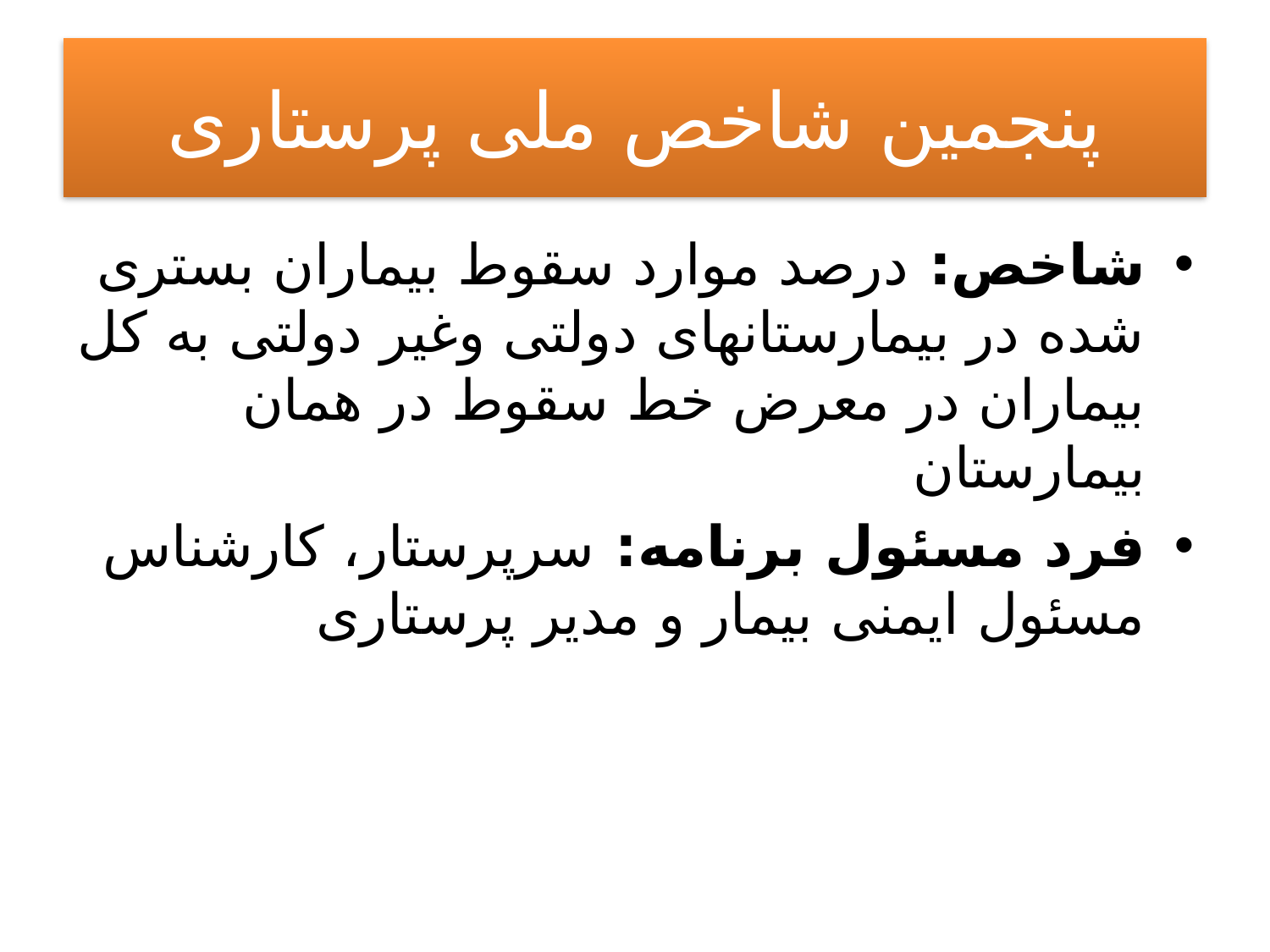

# پنجمین شاخص ملی پرستاری
شاخص: درصد موارد سقوط بیماران بستری شده در بیمارستانهای دولتی وغیر دولتی به کل بیماران در معرض خط سقوط در همان بیمارستان
فرد مسئول برنامه: سرپرستار، کارشناس مسئول ایمنی بیمار و مدیر پرستاری